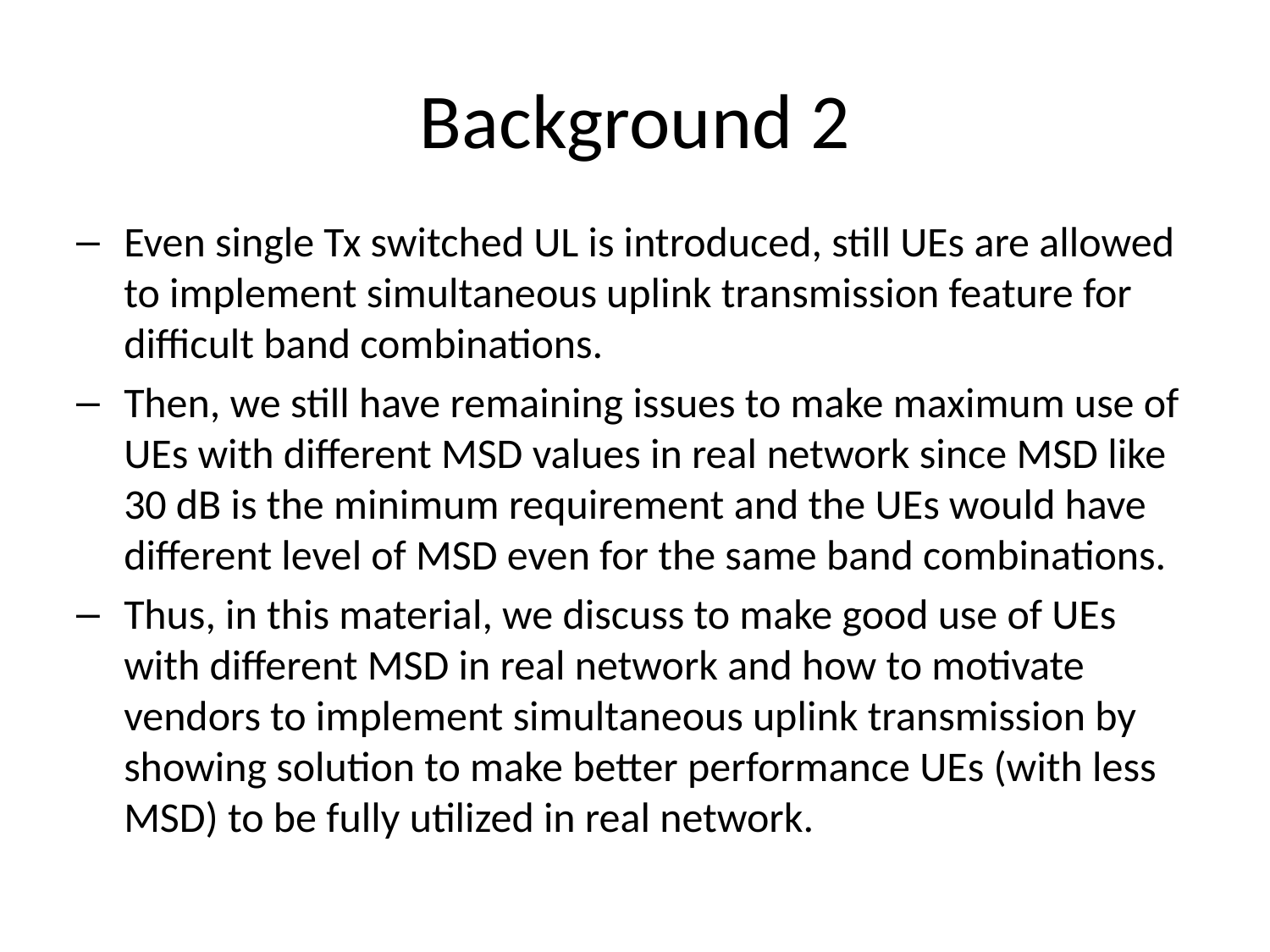

# Background 2
Even single Tx switched UL is introduced, still UEs are allowed to implement simultaneous uplink transmission feature for difficult band combinations.
Then, we still have remaining issues to make maximum use of UEs with different MSD values in real network since MSD like 30 dB is the minimum requirement and the UEs would have different level of MSD even for the same band combinations.
Thus, in this material, we discuss to make good use of UEs with different MSD in real network and how to motivate vendors to implement simultaneous uplink transmission by showing solution to make better performance UEs (with less MSD) to be fully utilized in real network.